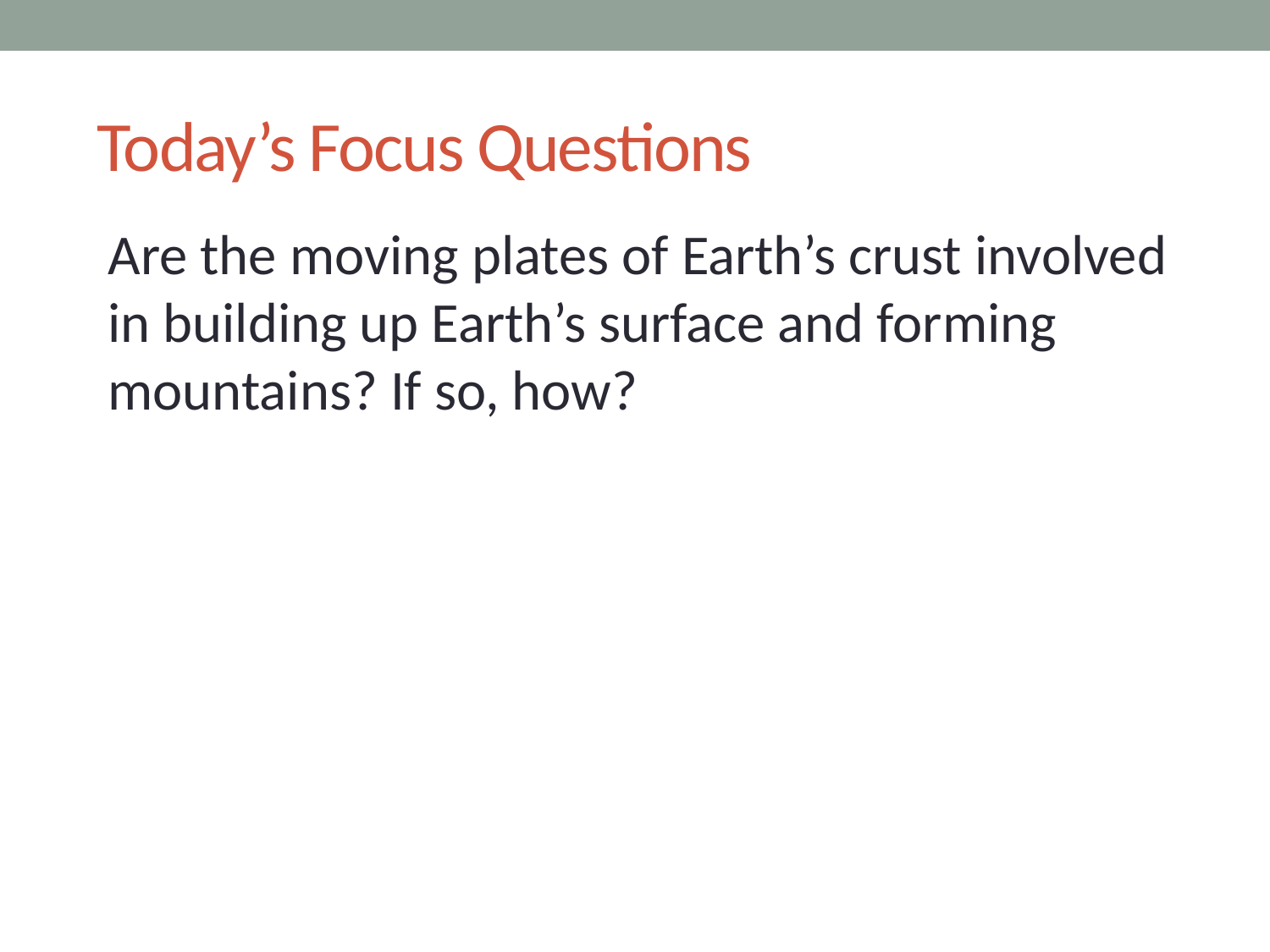

# Today’s Focus Questions
Are the moving plates of Earth’s crust involved in building up Earth’s surface and forming mountains? If so, how?